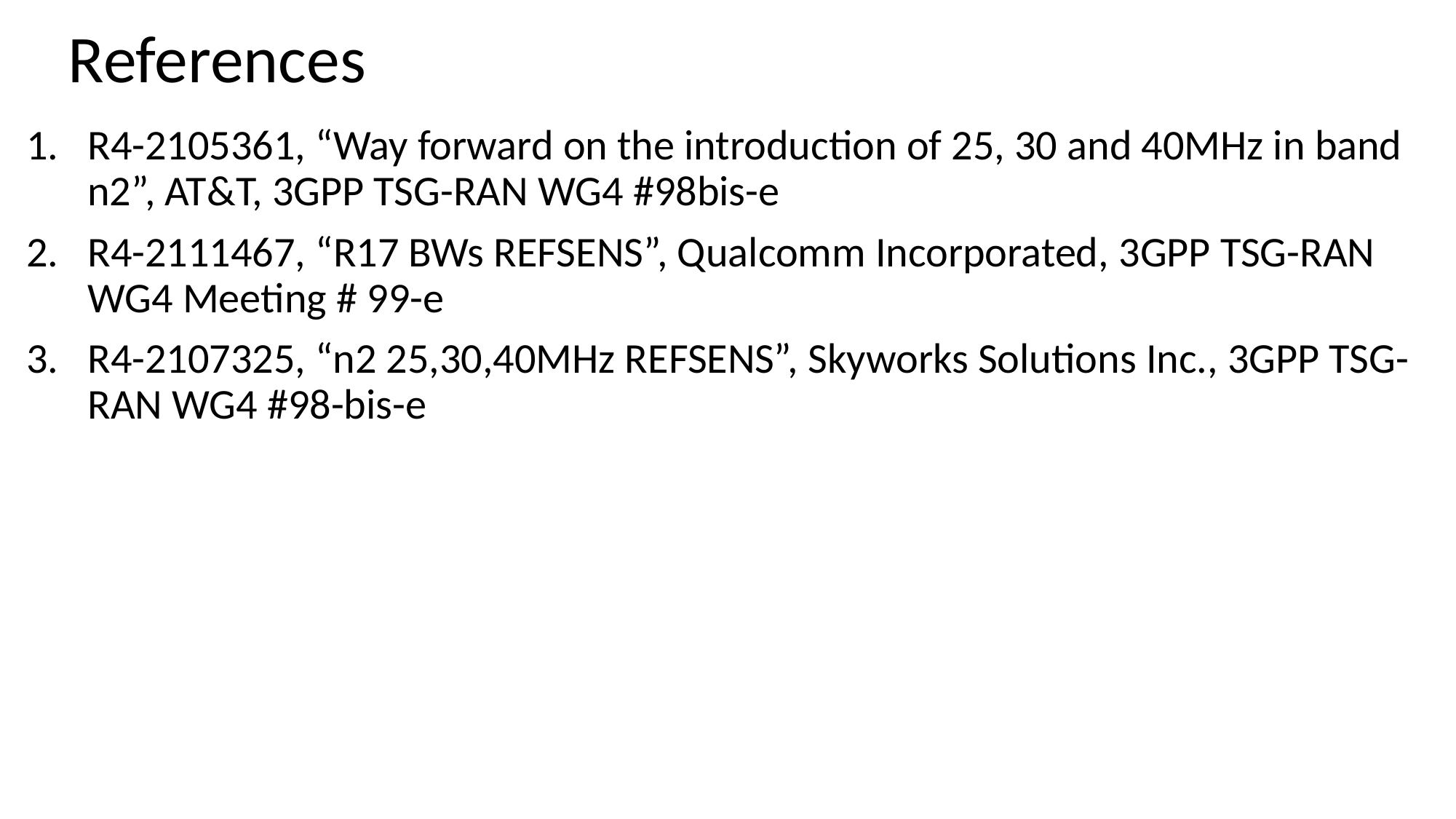

# References
R4-2105361, “Way forward on the introduction of 25, 30 and 40MHz in band n2”, AT&T, 3GPP TSG-RAN WG4 #98bis-e
R4-2111467, “R17 BWs REFSENS”, Qualcomm Incorporated, 3GPP TSG-RAN WG4 Meeting # 99-e
R4-2107325, “n2 25,30,40MHz REFSENS”, Skyworks Solutions Inc., 3GPP TSG-RAN WG4 #98-bis-e